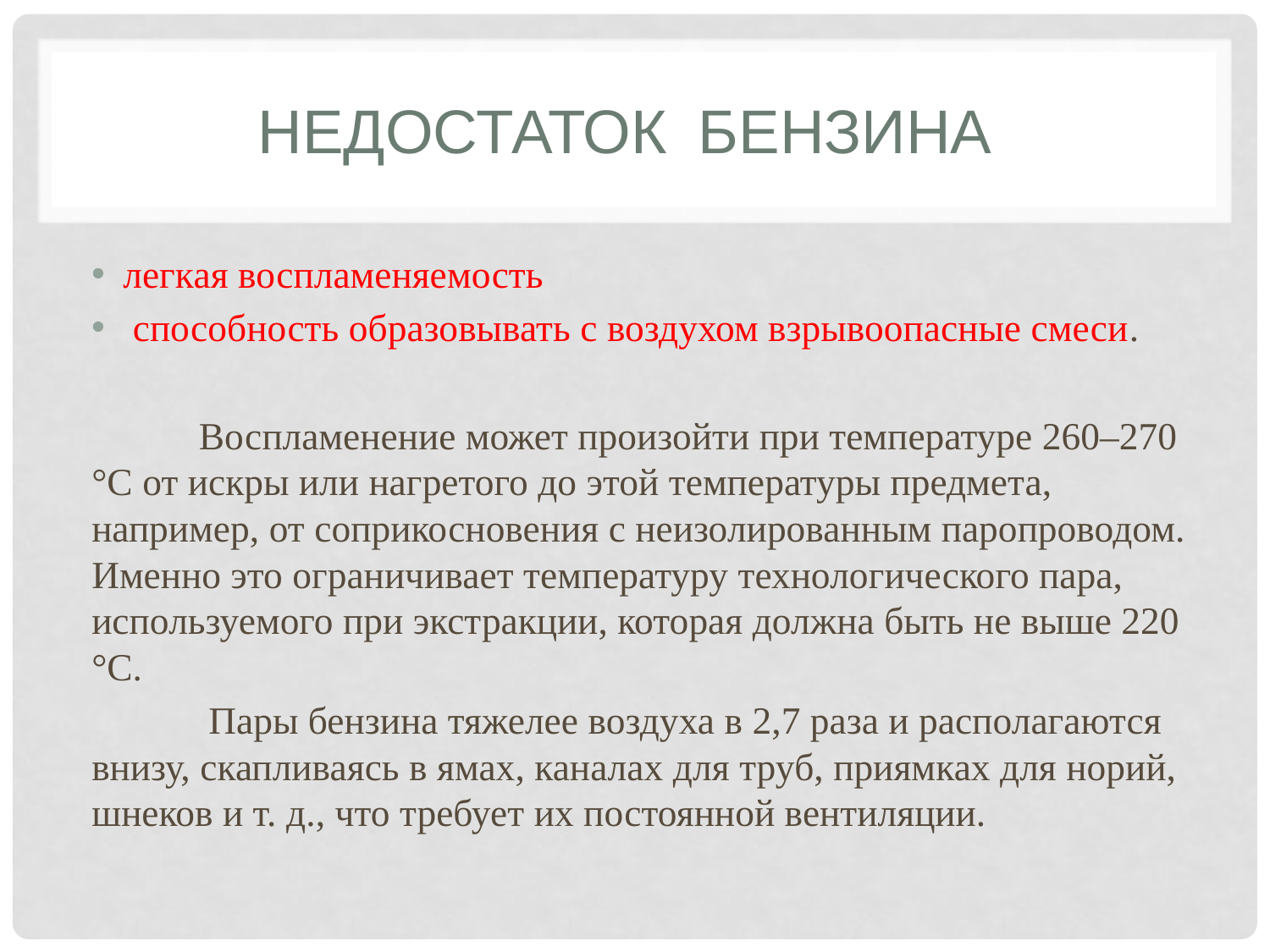

# недостаток  бензина
легкая воспламеняемость
 способность образовывать с воздухом взрывоопасные смеси.

           Воспламенение может произойти при температуре 260–270 °С от искры или нагретого до этой температуры предмета, например, от соприкосновения с неизолированным паропроводом. Именно это ограничивает температуру технологического пара, используемого при экстракции, которая должна быть не выше 220 °С.
            Пары бензина тяжелее воздуха в 2,7 раза и располагаются внизу, скапливаясь в ямах, каналах для труб, приямках для норий, шнеков и т. д., что требует их постоянной вентиляции.